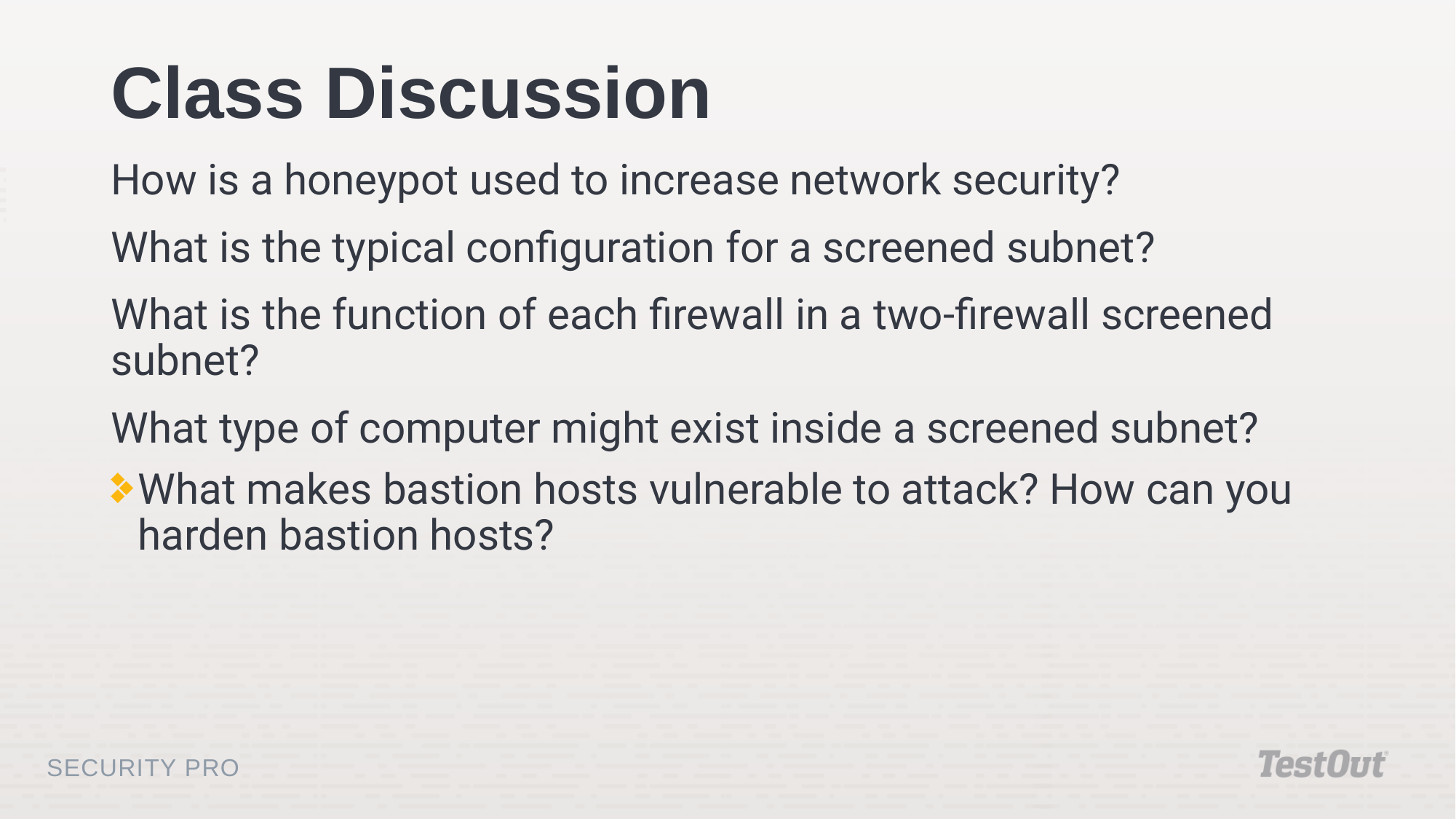

# Class Discussion
How is a honeypot used to increase network security?
What is the typical configuration for a screened subnet?
What is the function of each firewall in a two-firewall screened subnet?
What type of computer might exist inside a screened subnet?
What makes bastion hosts vulnerable to attack? How can you harden bastion hosts?
Security Pro